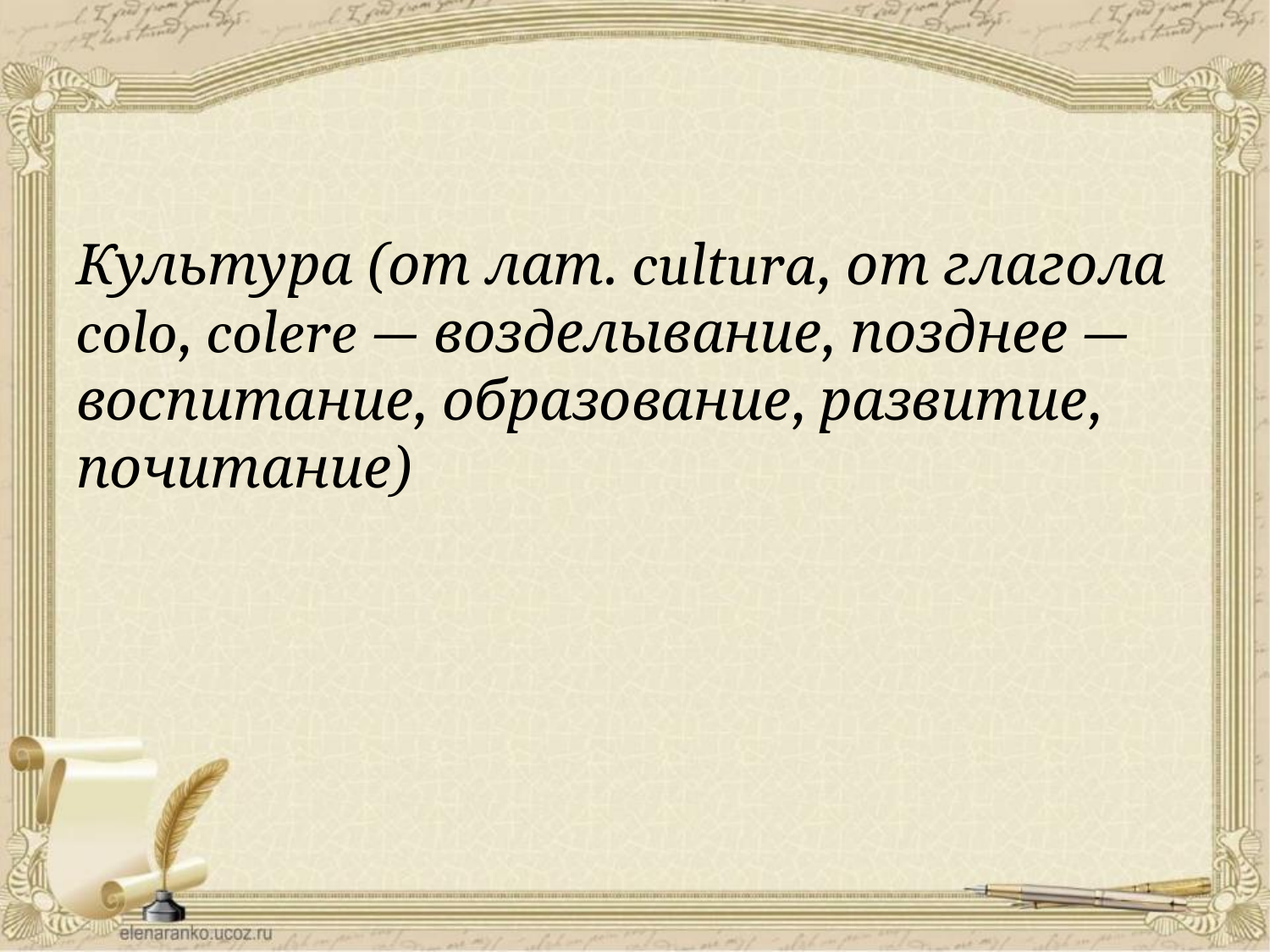

#
Культура (от лат. cultura, от глагола colo, colere — возделывание, позднее — воспитание, образование, развитие, почитание)